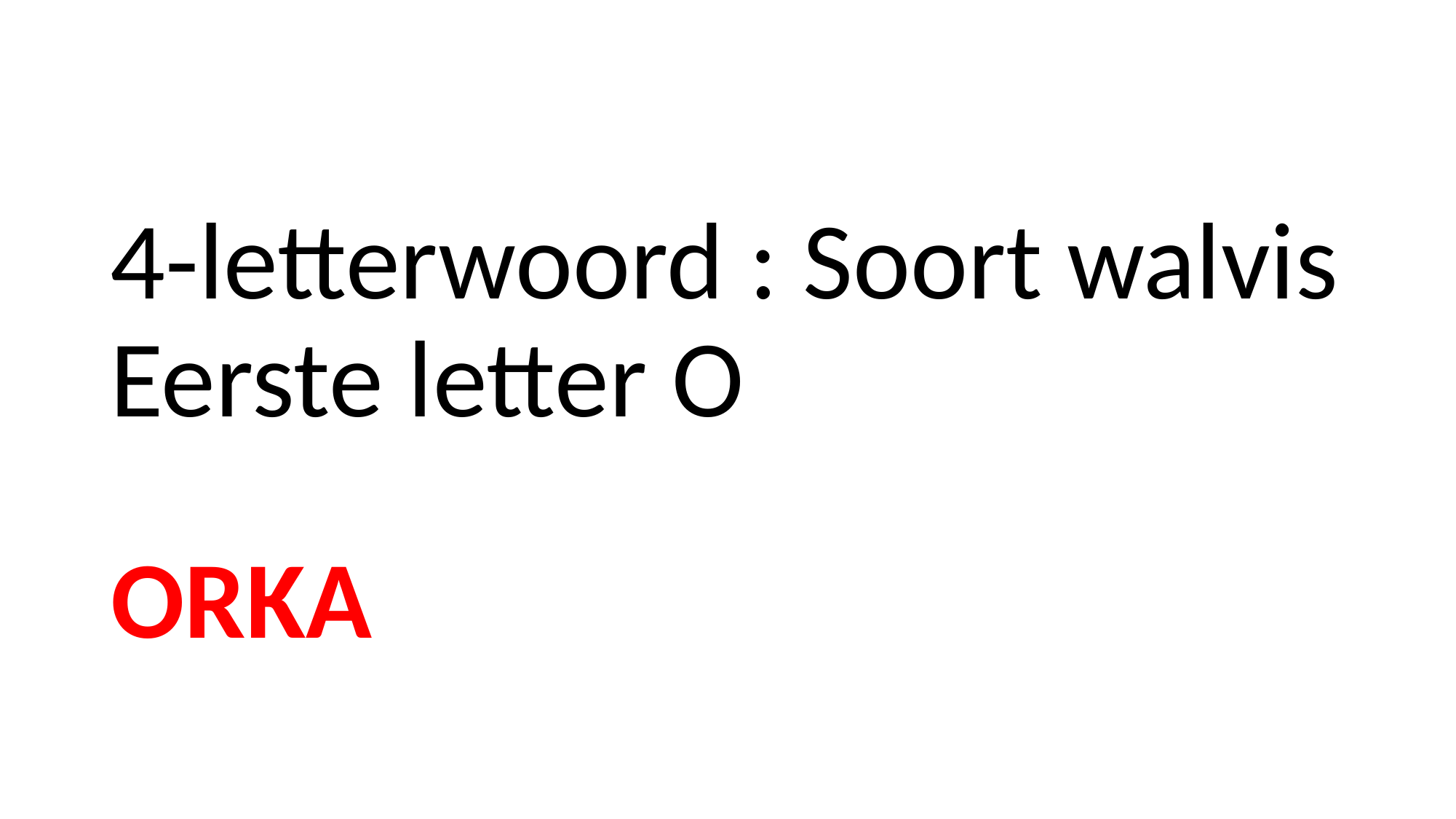

# 4-letterwoord : Soort walvis Eerste letter O
ORKA